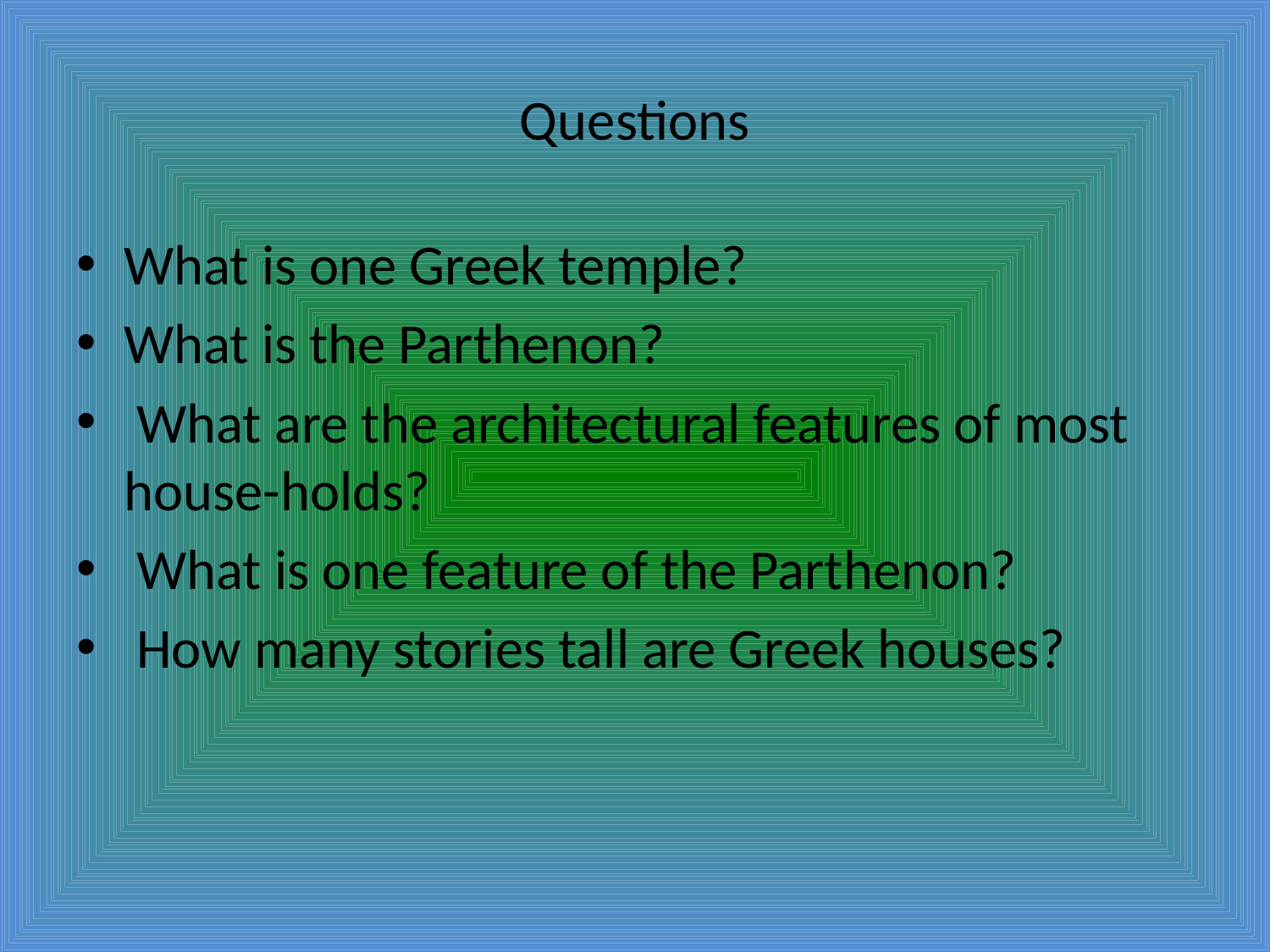

# Questions
What is one Greek temple?
What is the Parthenon?
 What are the architectural features of most house-holds?
 What is one feature of the Parthenon?
 How many stories tall are Greek houses?